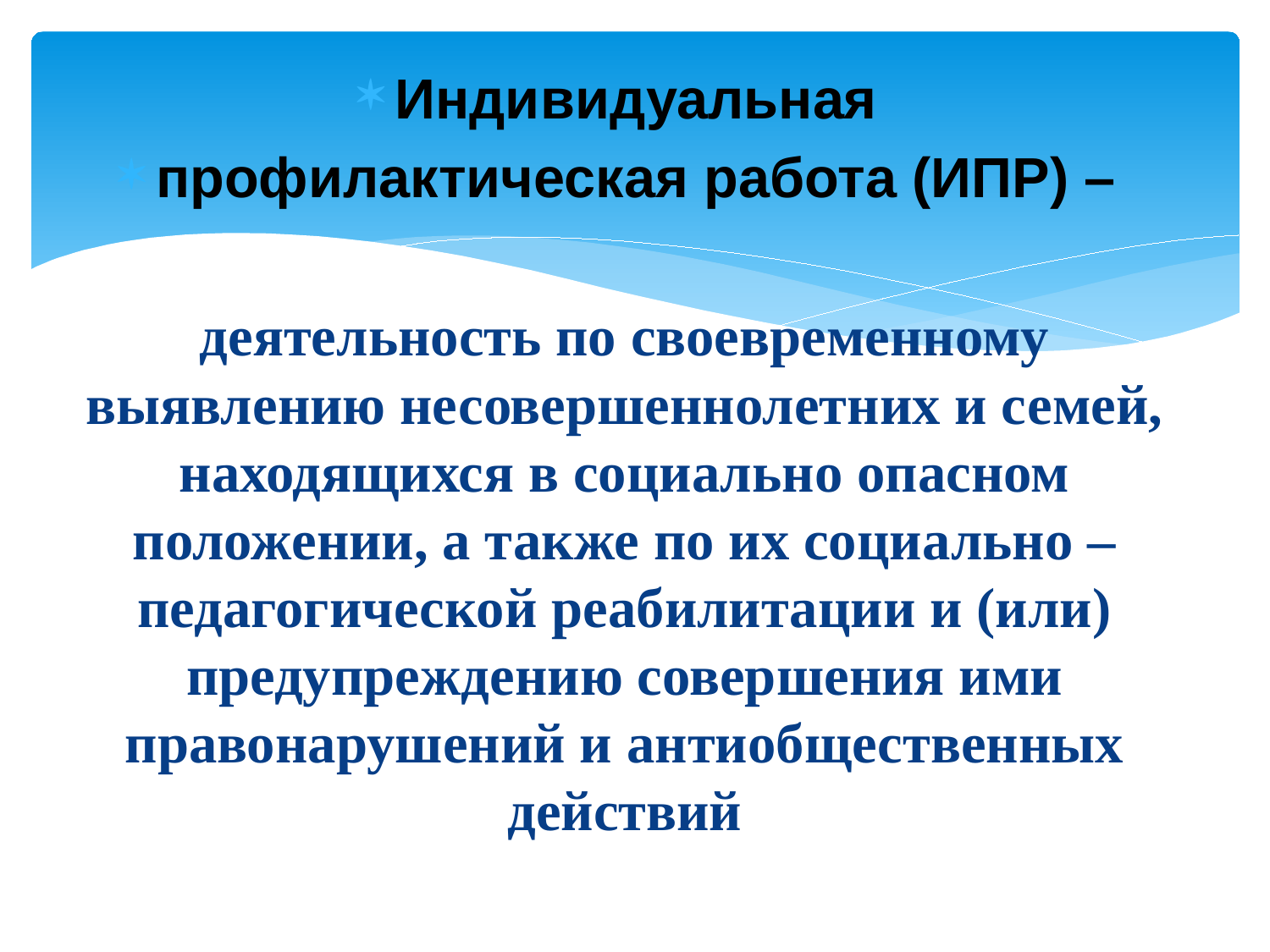

#
Индивидуальная
профилактическая работа (ИПР) –

деятельность по своевременному выявлению несовершеннолетних и семей, находящихся в социально опасном положении, а также по их социально – педагогической реабилитации и (или) предупреждению совершения ими правонарушений и антиобщественных действий